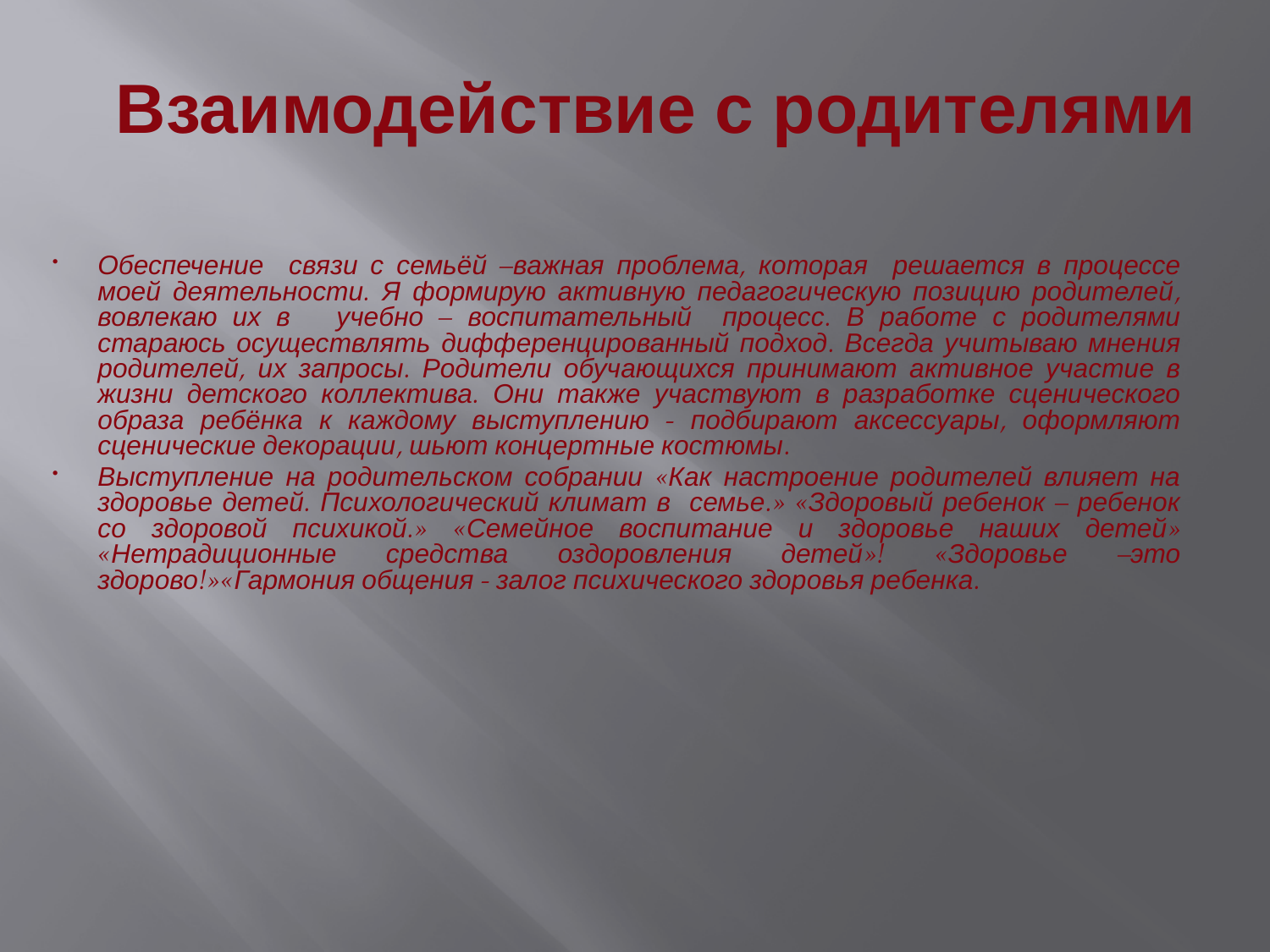

# Взаимодействие с родителями
Обеспечение  связи с семьёй –важная проблема, которая  решается в процессе моей деятельности. Я формирую активную педагогическую позицию родителей, вовлекаю их в   учебно – воспитательный  процесс. В работе с родителями стараюсь осуществлять дифференцированный подход. Всегда учитываю мнения родителей, их запросы. Родители обучающихся принимают активное участие в жизни детского коллектива. Они также участвуют в разработке сценического образа ребёнка к каждому выступлению - подбирают аксессуары, оформляют сценические декорации, шьют концертные костюмы.
Выступление на родительском собрании «Как настроение родителей влияет на здоровье детей. Психологический климат в  семье.» «Здоровый ребенок – ребенок со здоровой психикой.» «Семейное воспитание и здоровье наших детей» «Нетрадиционные средства оздоровления детей»! «Здоровье –это здорово!»«Гармония общения - залог психического здоровья ребенка.